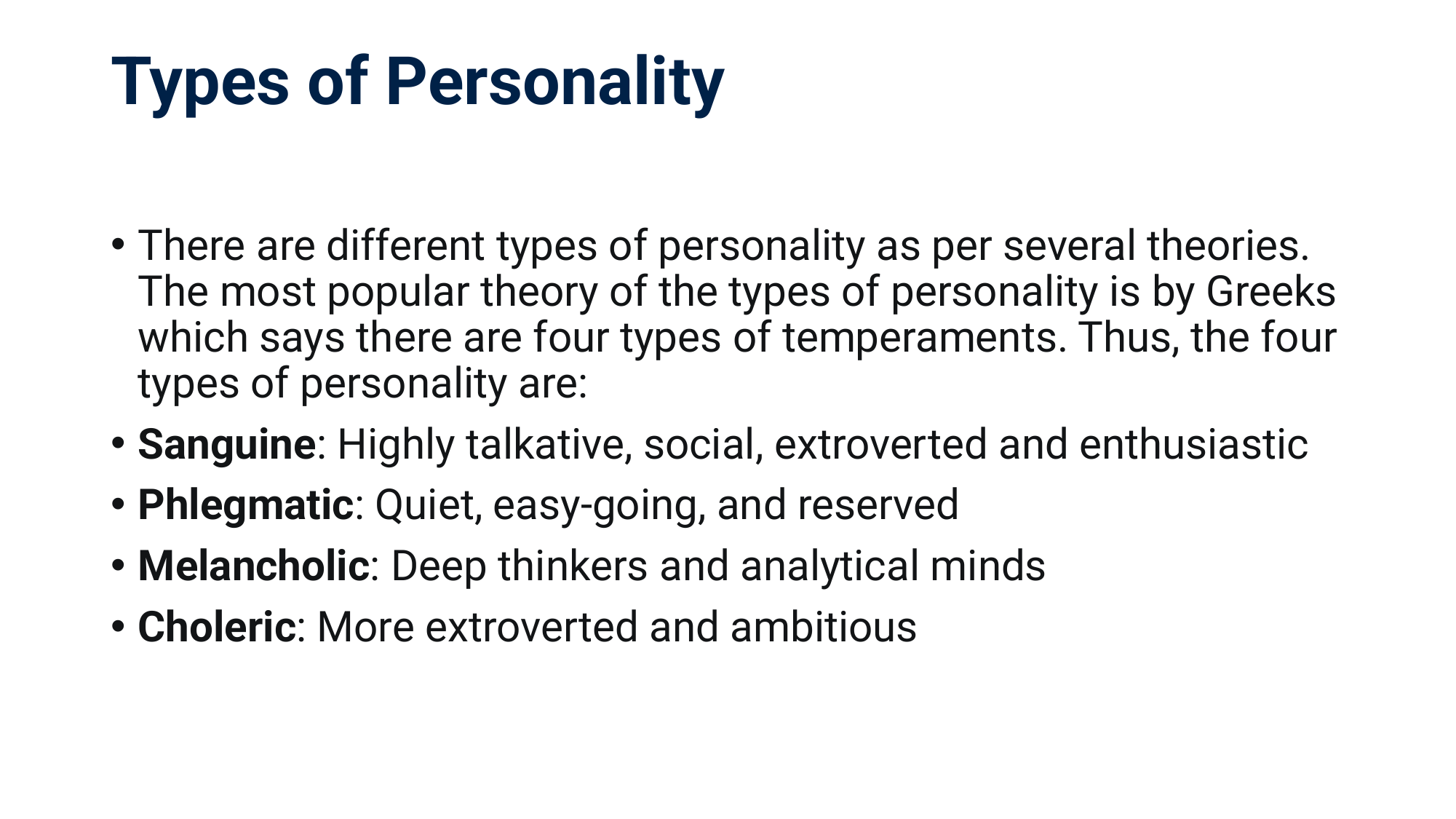

# Types of Personality
There are different types of personality as per several theories. The most popular theory of the types of personality is by Greeks which says there are four types of temperaments. Thus, the four types of personality are:
Sanguine: Highly talkative, social, extroverted and enthusiastic
Phlegmatic: Quiet, easy-going, and reserved
Melancholic: Deep thinkers and analytical minds
Choleric: More extroverted and ambitious